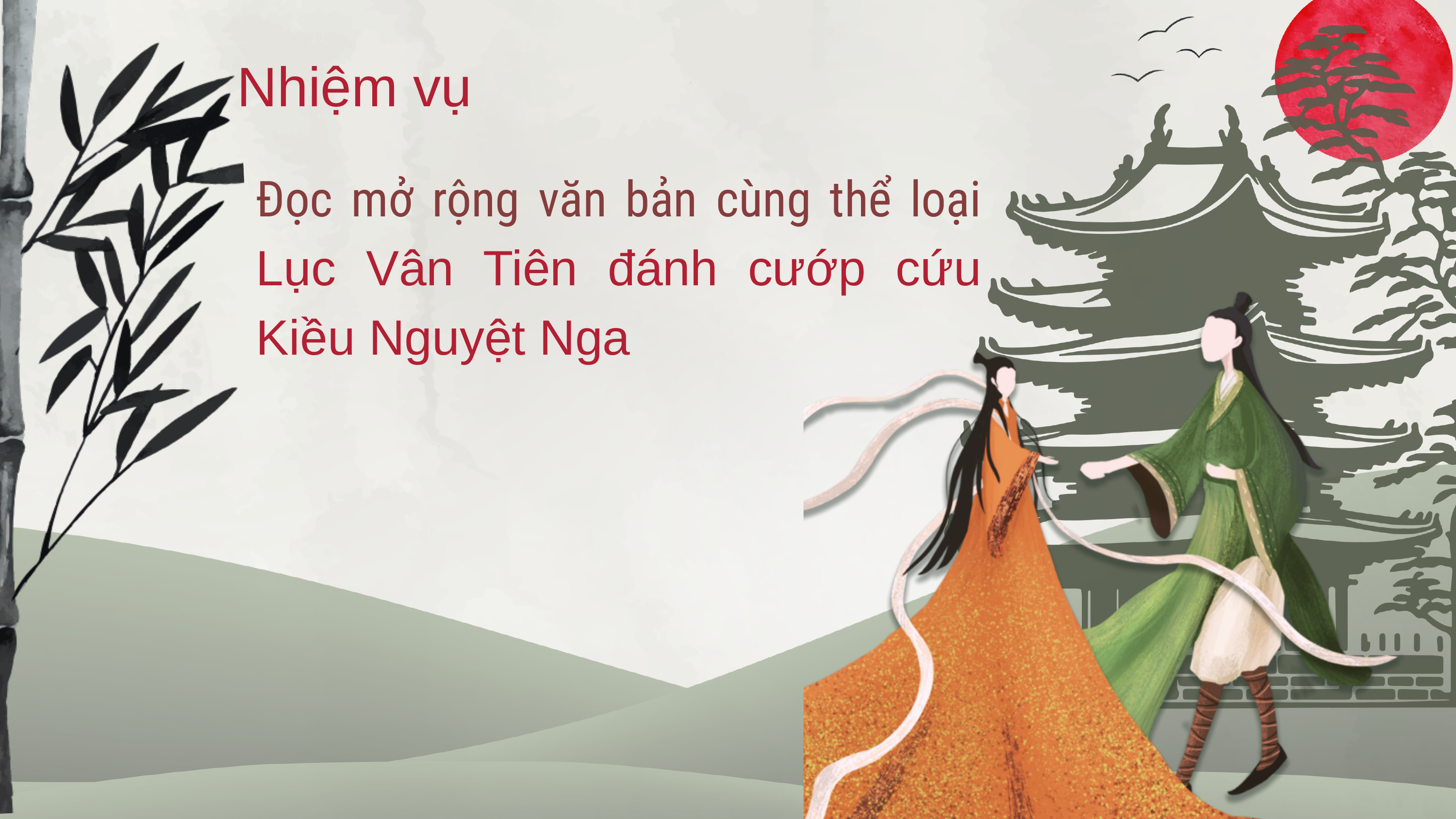

Nhiệm vụ
Đọc mở rộng văn bản cùng thể loại Lục Vân Tiên đánh cướp cứu Kiều Nguyệt Nga